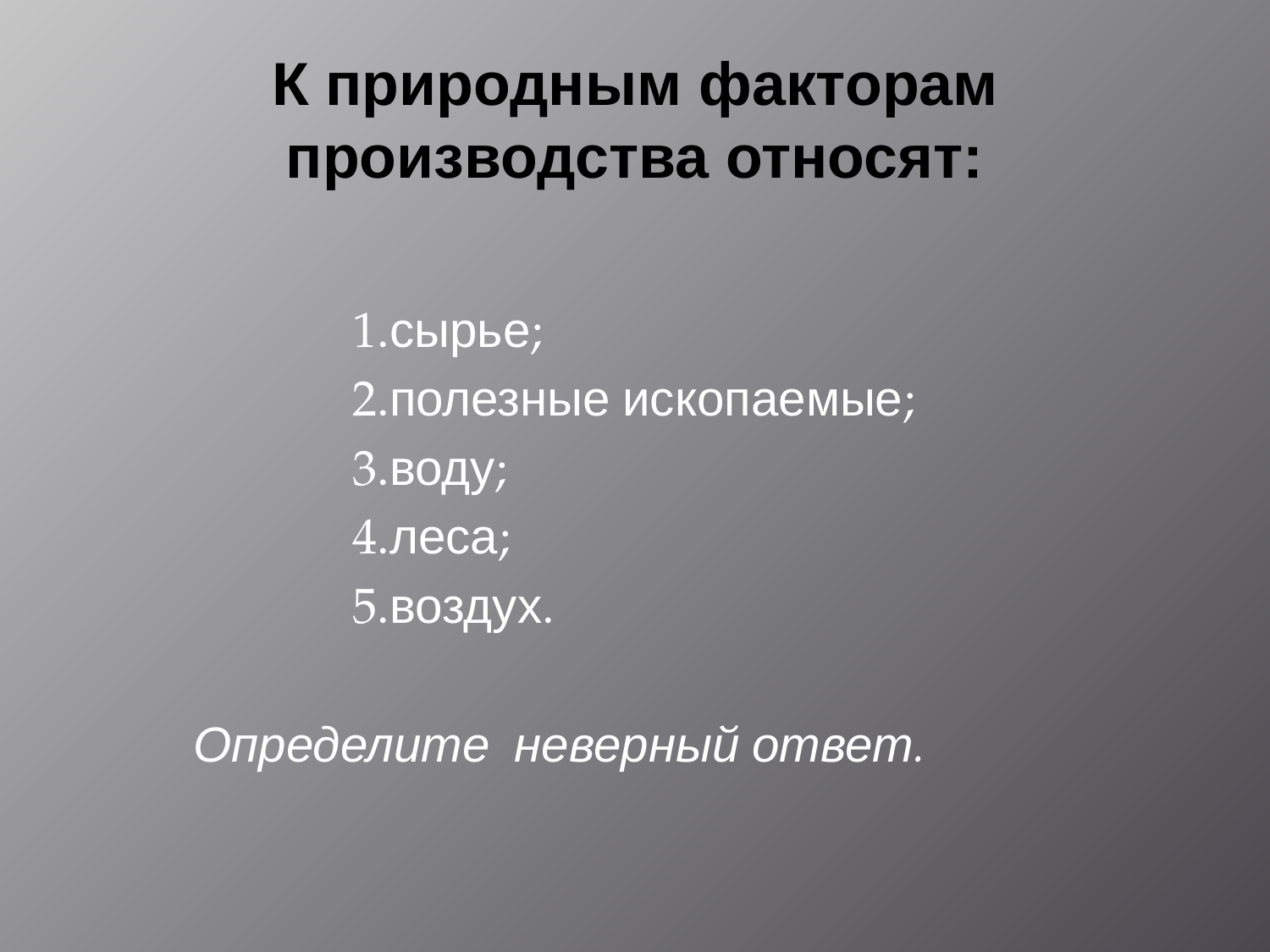

# К природным факторам производства относят:

                     1.сырье;
                     2.полезные ископаемые;
                     3.воду;
                     4.леса;
                     5.воздух.

        Определите  неверный ответ.